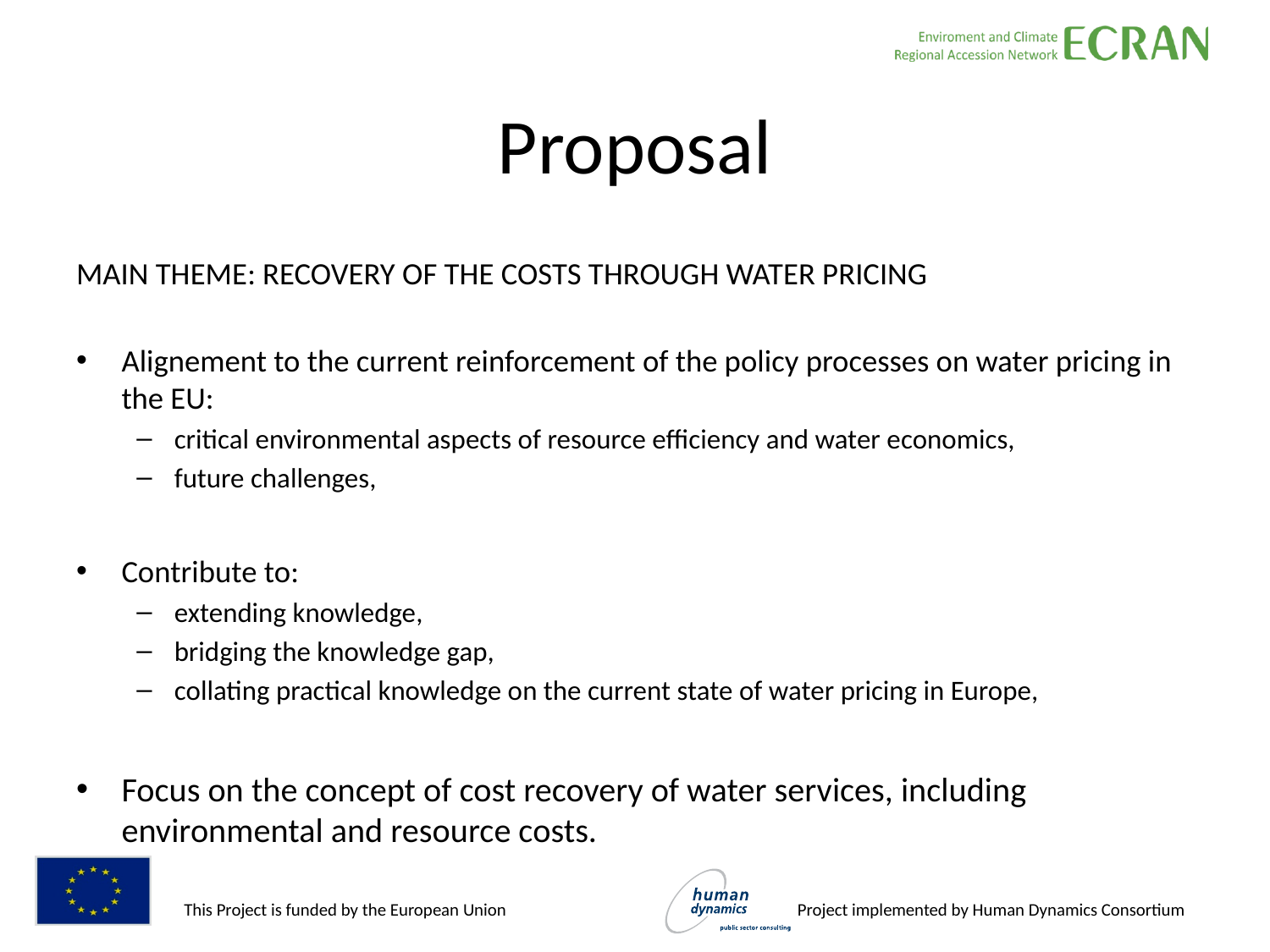

# Proposal
Main Theme: recovery of the costs through wateR pricing

Alignement to the current reinforcement of the policy processes on water pricing in the EU:
critical environmental aspects of resource efficiency and water economics,
future challenges,

Contribute to:
extending knowledge,
bridging the knowledge gap,
collating practical knowledge on the current state of water pricing in Europe,

Focus on the concept of cost recovery of water services, including environmental and resource costs.